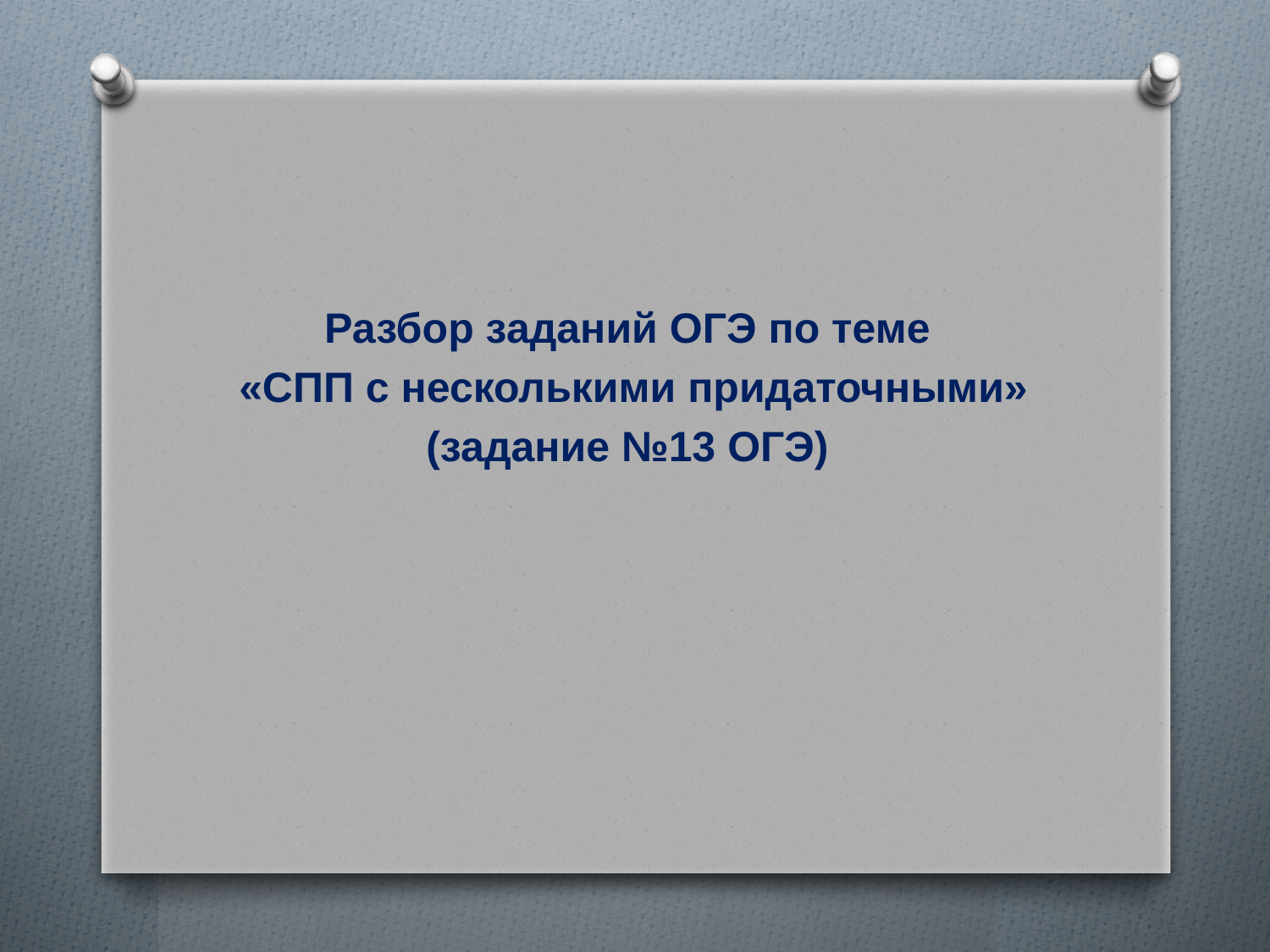

Разбор заданий ОГЭ по теме
«СПП с несколькими придаточными»
(задание №13 ОГЭ)